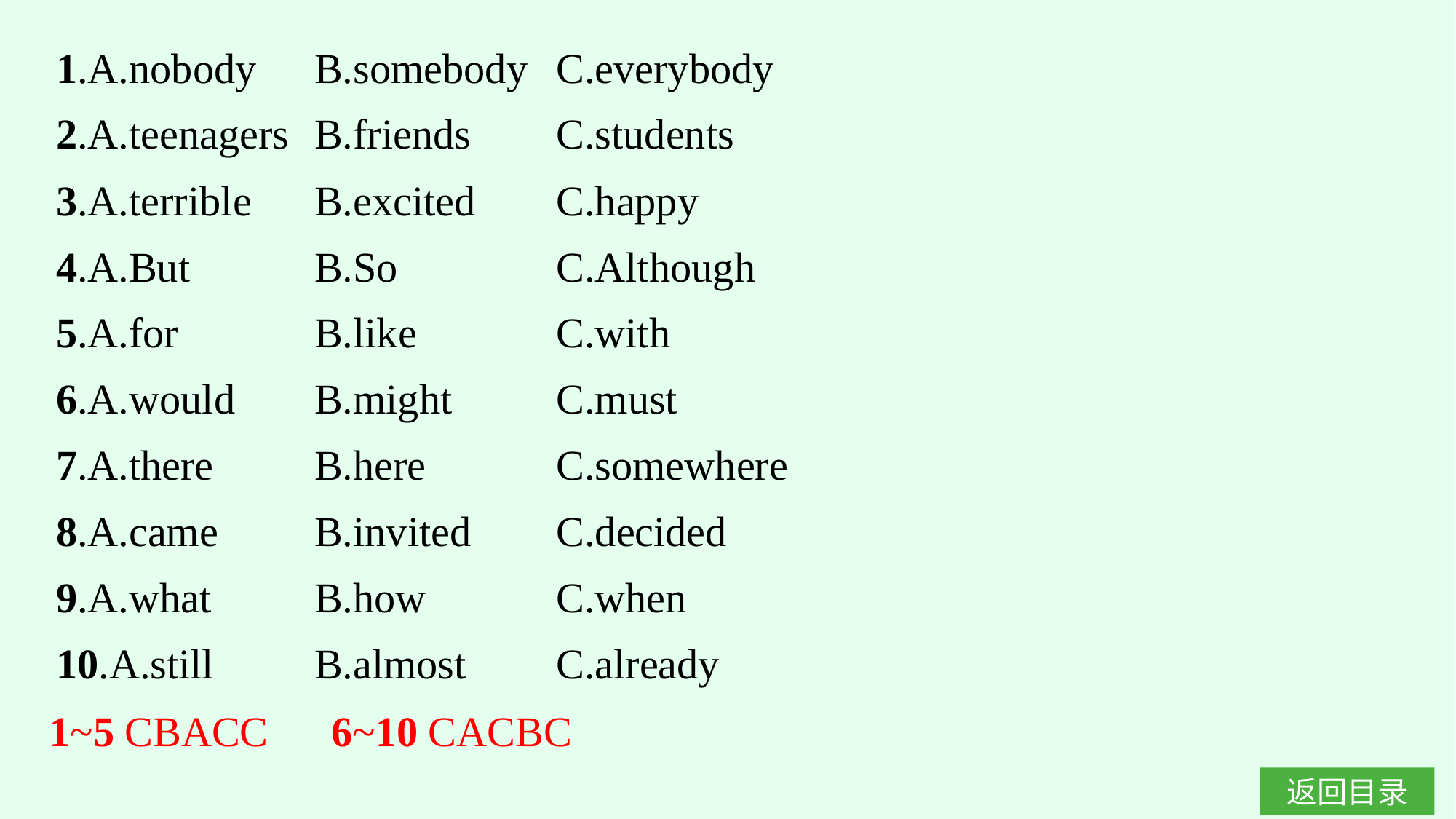

1.A.nobody	B.somebody	C.everybody
2.A.teenagers	B.friends	C.students
3.A.terrible	B.excited	C.happy
4.A.But		B.So		C.Although
5.A.for		B.like		C.with
6.A.would	B.might	C.must
7.A.there	B.here		C.somewhere
8.A.came	B.invited	C.decided
9.A.what	B.how		C.when
10.A.still	B.almost	C.already
1~5 CBACC　6~10 CACBC